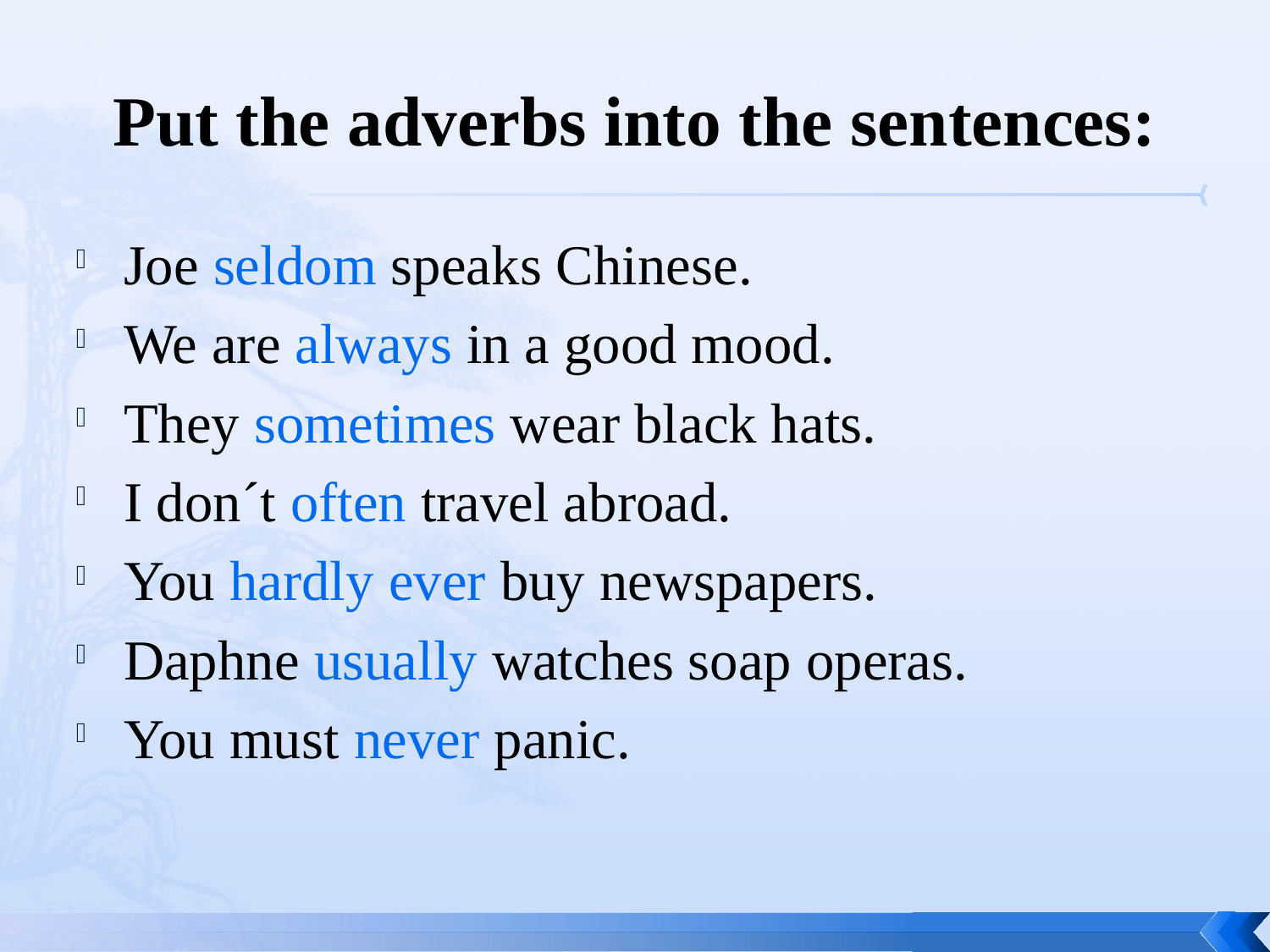

# Put the adverbs into the sentences:
Joe seldom speaks Chinese.
We are always in a good mood.
They sometimes wear black hats.
I don´t often travel abroad.
You hardly ever buy newspapers.
Daphne usually watches soap operas.
You must never panic.